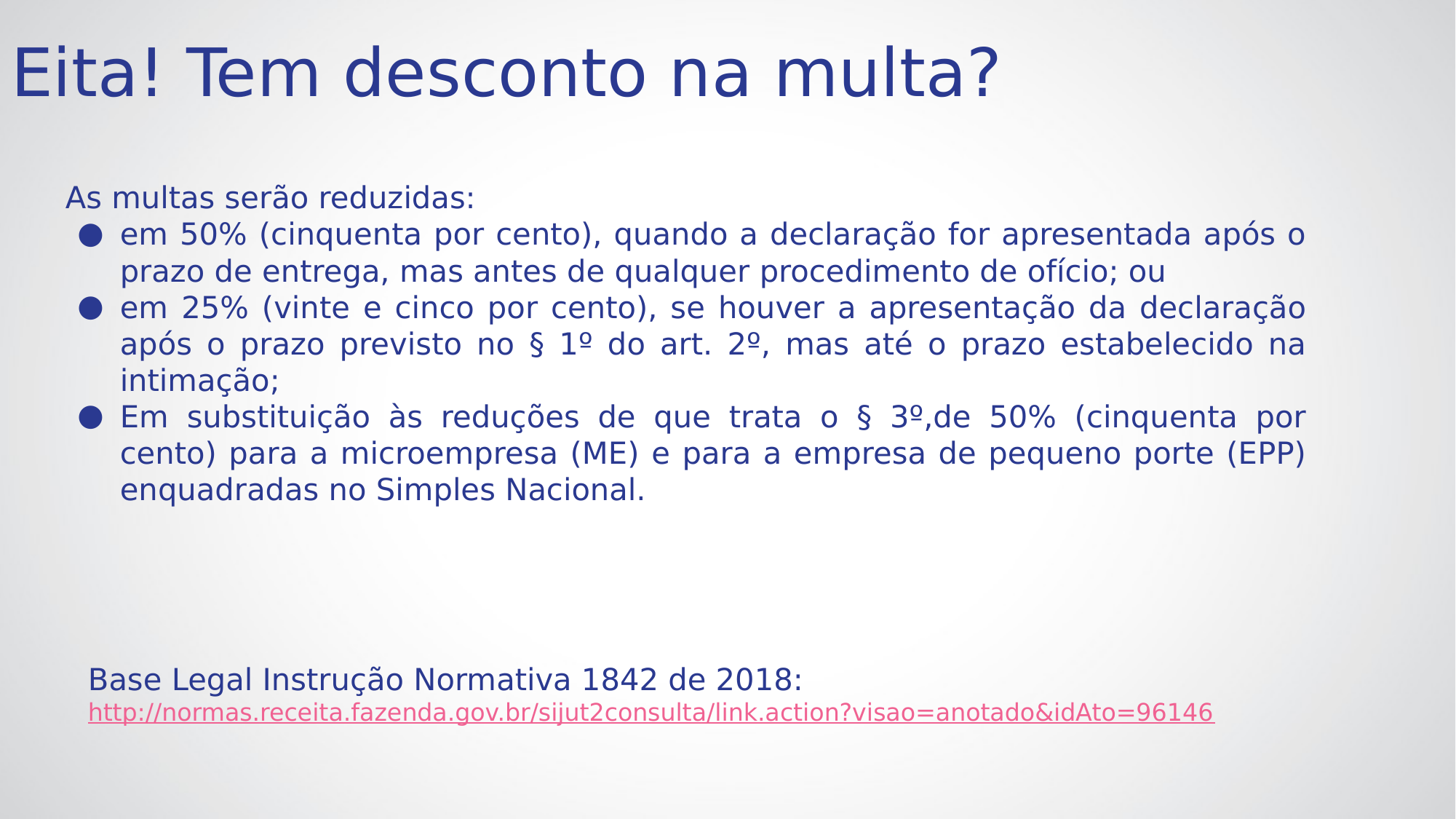

Eita! Tem desconto na multa?
As multas serão reduzidas:
em 50% (cinquenta por cento), quando a declaração for apresentada após o prazo de entrega, mas antes de qualquer procedimento de ofício; ou
em 25% (vinte e cinco por cento), se houver a apresentação da declaração após o prazo previsto no § 1º do art. 2º, mas até o prazo estabelecido na intimação;
Em substituição às reduções de que trata o § 3º,de 50% (cinquenta por cento) para a microempresa (ME) e para a empresa de pequeno porte (EPP) enquadradas no Simples Nacional.

Base Legal Instrução Normativa 1842 de 2018:
http://normas.receita.fazenda.gov.br/sijut2consulta/link.action?visao=anotado&idAto=96146